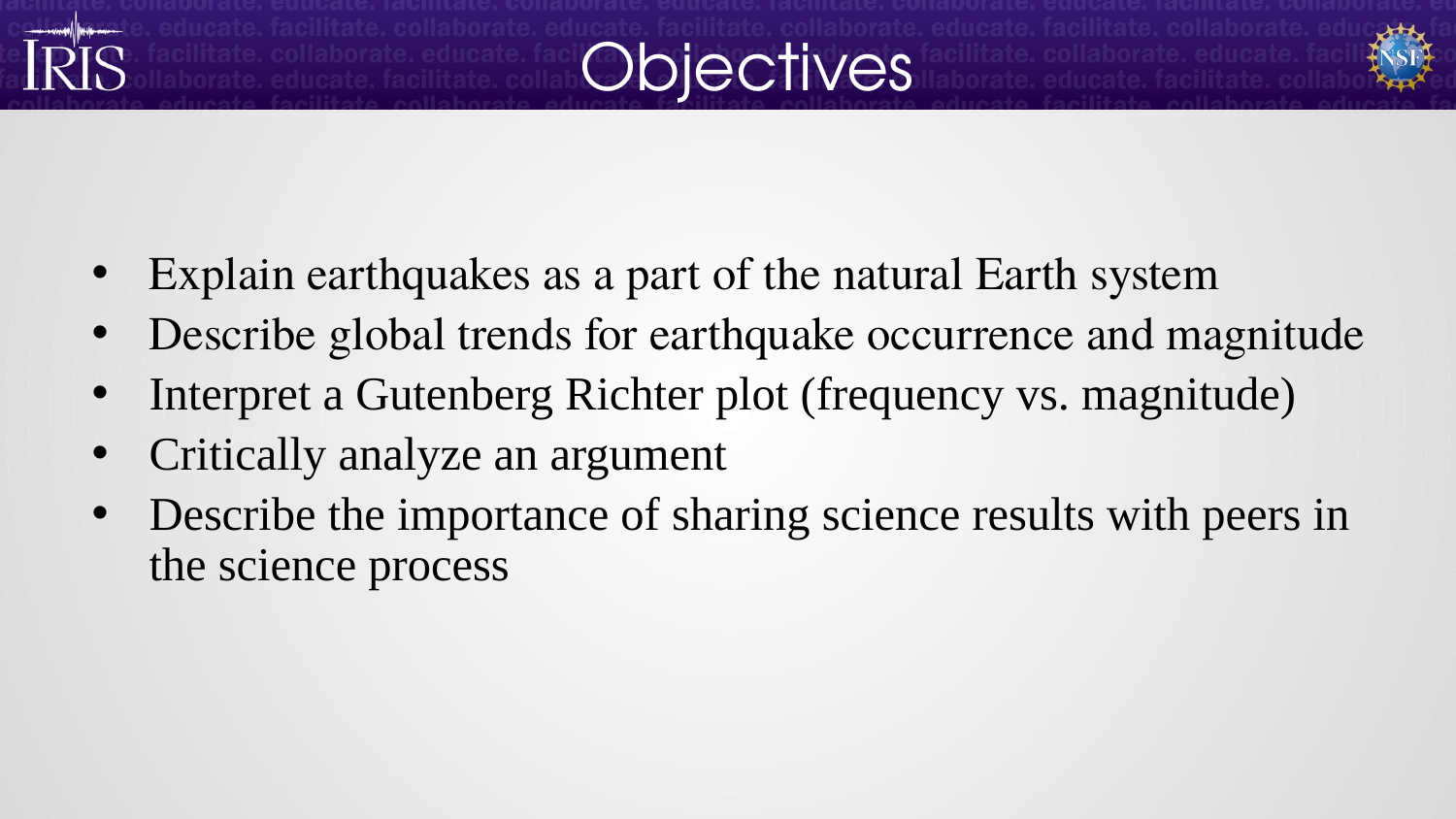

# Objectives
Explain earthquakes as a part of the natural Earth system
Describe global trends for earthquake occurrence and magnitude
Interpret a Gutenberg Richter plot (frequency vs. magnitude)
Critically analyze an argument
Describe the importance of sharing science results with peers in the science process